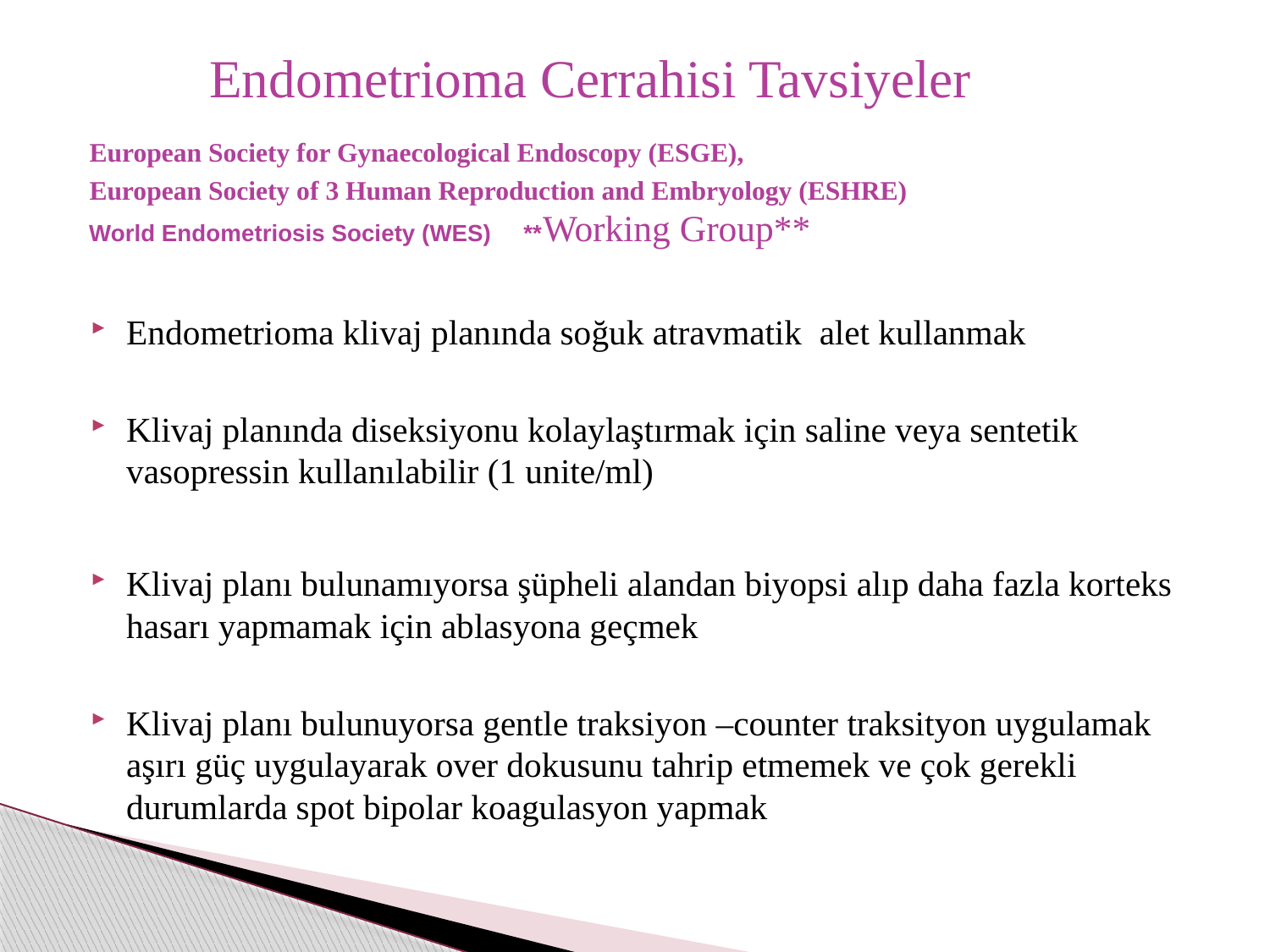

# Endometrioma Cerrahisi Tavsiyeler European Society for Gynaecological Endoscopy (ESGE), European Society of 3 Human Reproduction and Embryology (ESHRE) World Endometriosis Society (WES)     **Working Group**

Endometrioma klivaj planında soğuk atravmatik  alet kullanmak

Klivaj planında diseksiyonu kolaylaştırmak için saline veya sentetik vasopressin kullanılabilir (1 unite/ml)

Klivaj planı bulunamıyorsa şüpheli alandan biyopsi alıp daha fazla korteks hasarı yapmamak için ablasyona geçmek

Klivaj planı bulunuyorsa gentle traksiyon –counter traksityon uygulamak aşırı güç uygulayarak over dokusunu tahrip etmemek ve çok gerekli durumlarda spot bipolar koagulasyon yapmak